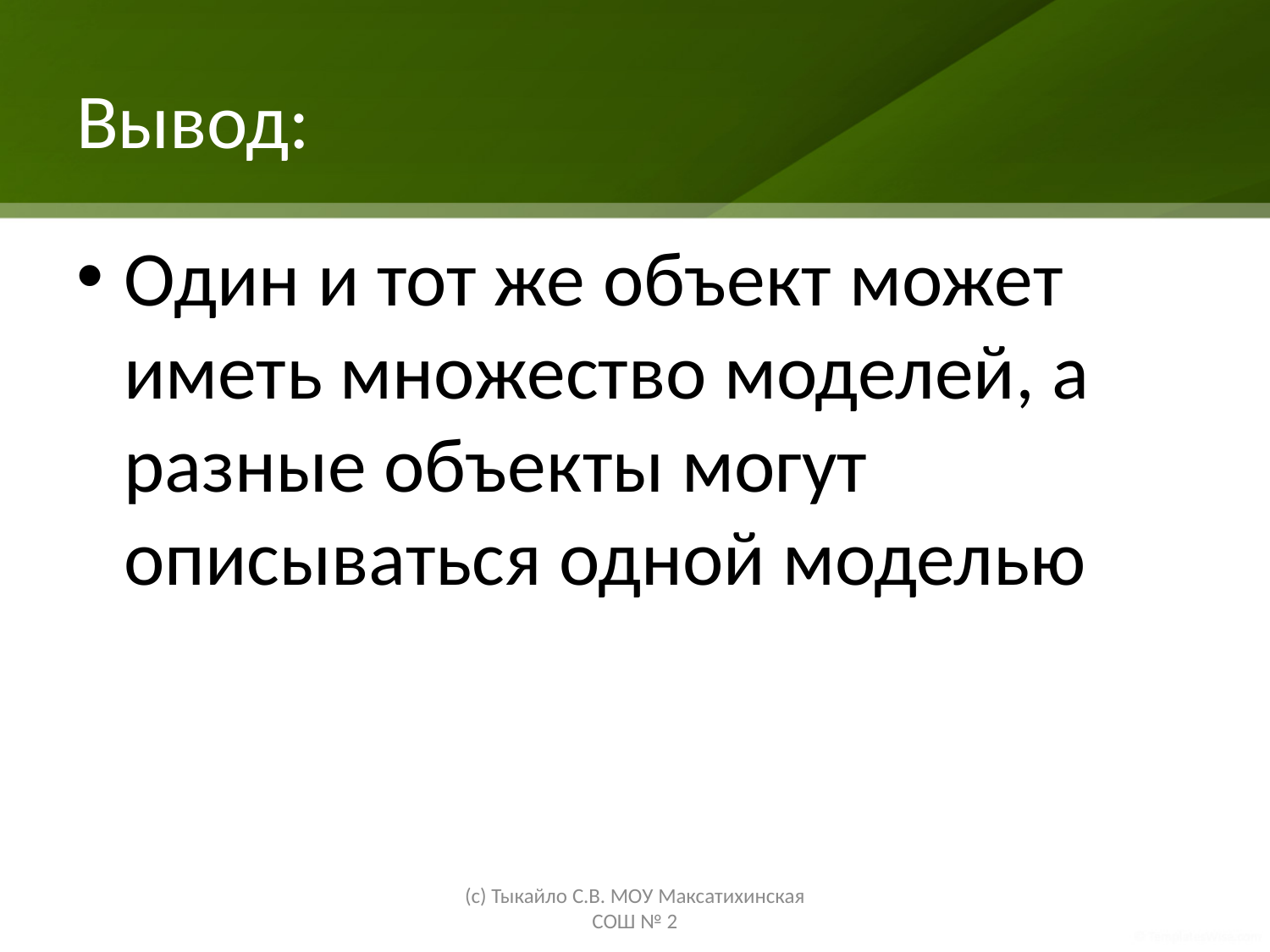

# Вывод:
Один и тот же объект может иметь множество моделей, а разные объекты могут описываться одной моделью
(с) Тыкайло С.В. МОУ Максатихинская СОШ № 2